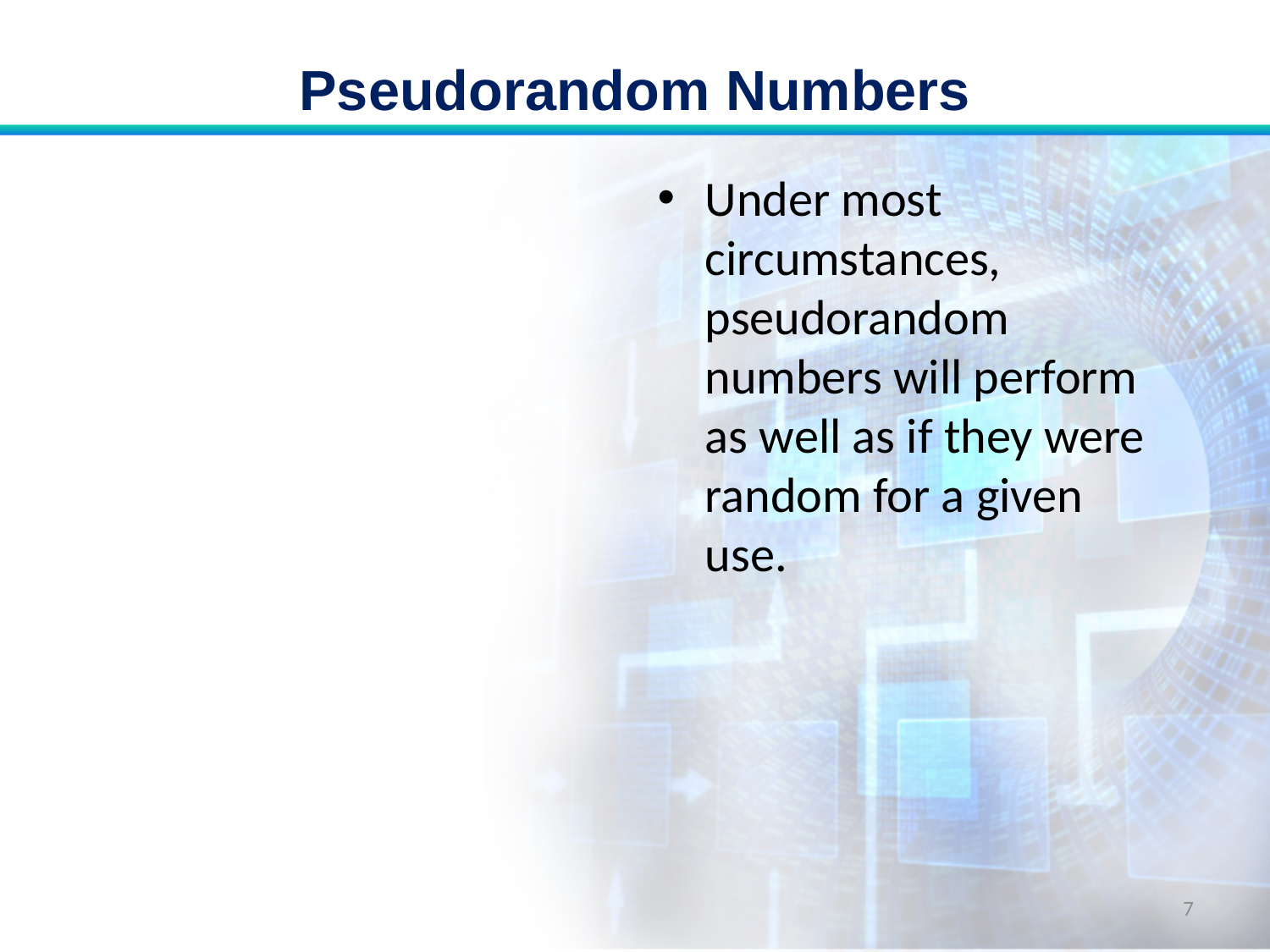

# Pseudorandom Numbers
Under most circumstances, pseudorandom numbers will perform as well as if they were random for a given use.
7